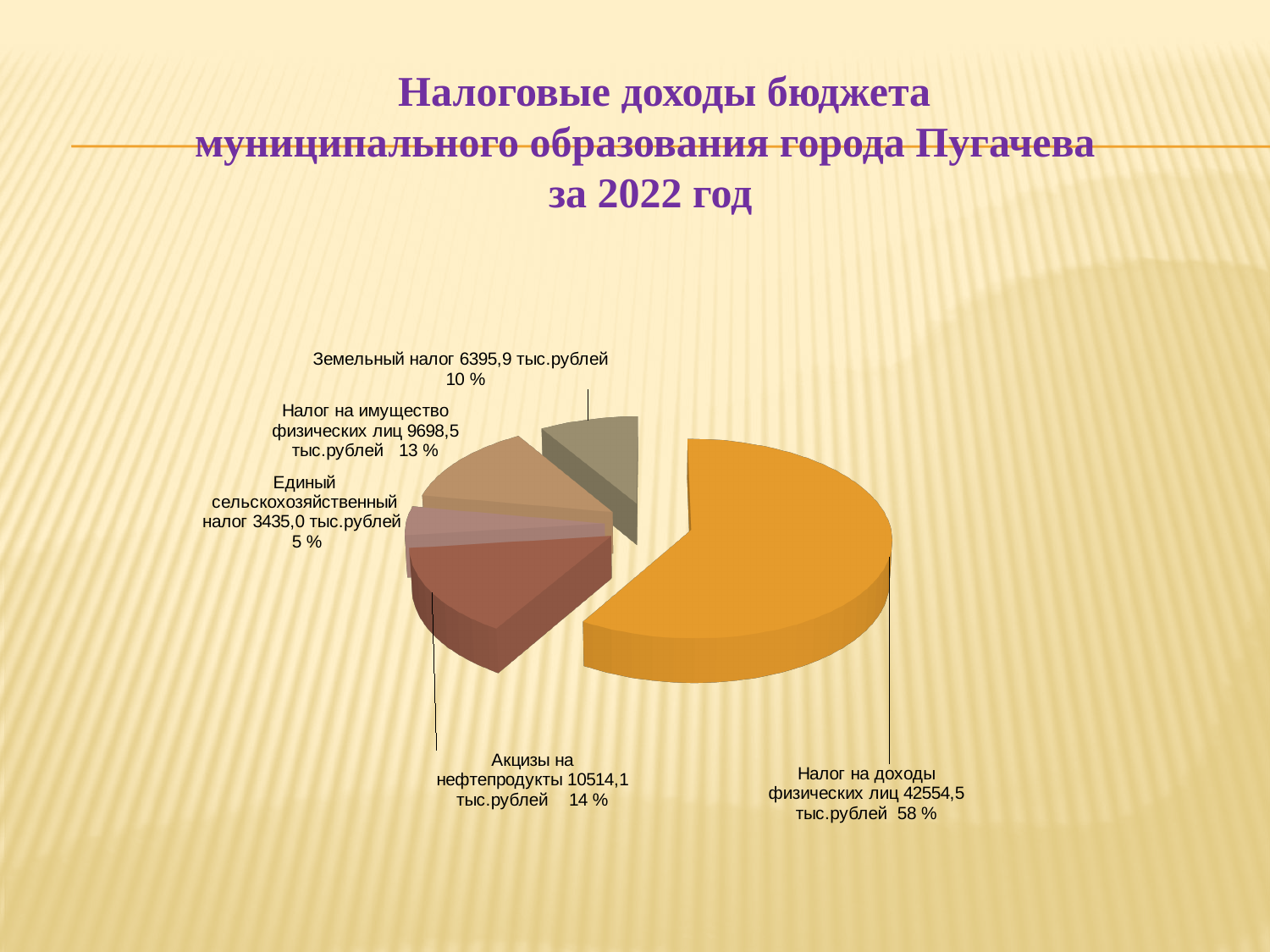

# Налоговые доходы бюджета муниципального образования города Пугачева за 2022 год

[unsupported chart]